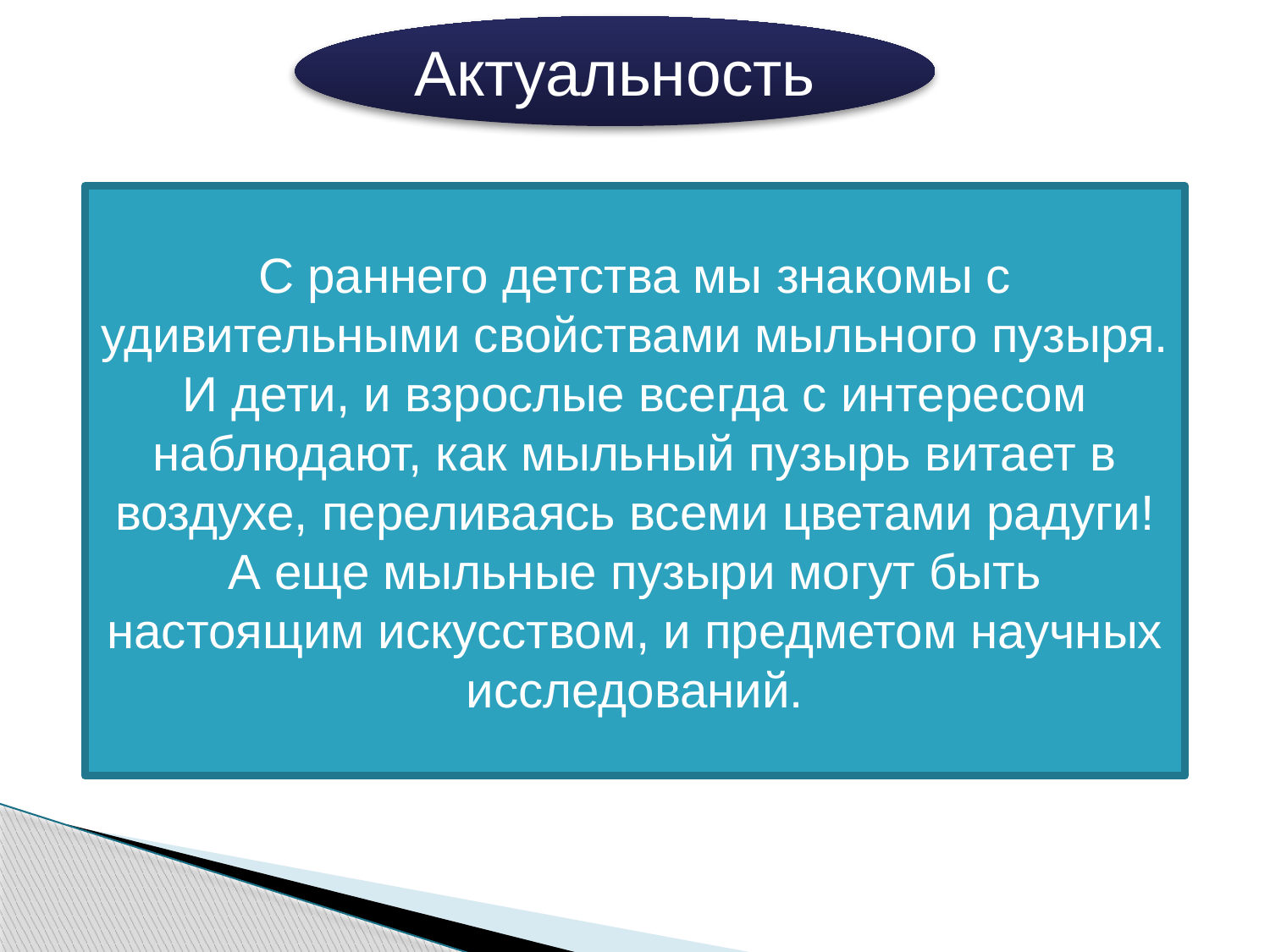

Актуальность
С раннего детства мы знакомы с удивительными свойствами мыльного пузыря. И дети, и взрослые всегда с интересом наблюдают, как мыльный пузырь витает в воздухе, переливаясь всеми цветами радуги!
А еще мыльные пузыри могут быть настоящим искусством, и предметом научных исследований.